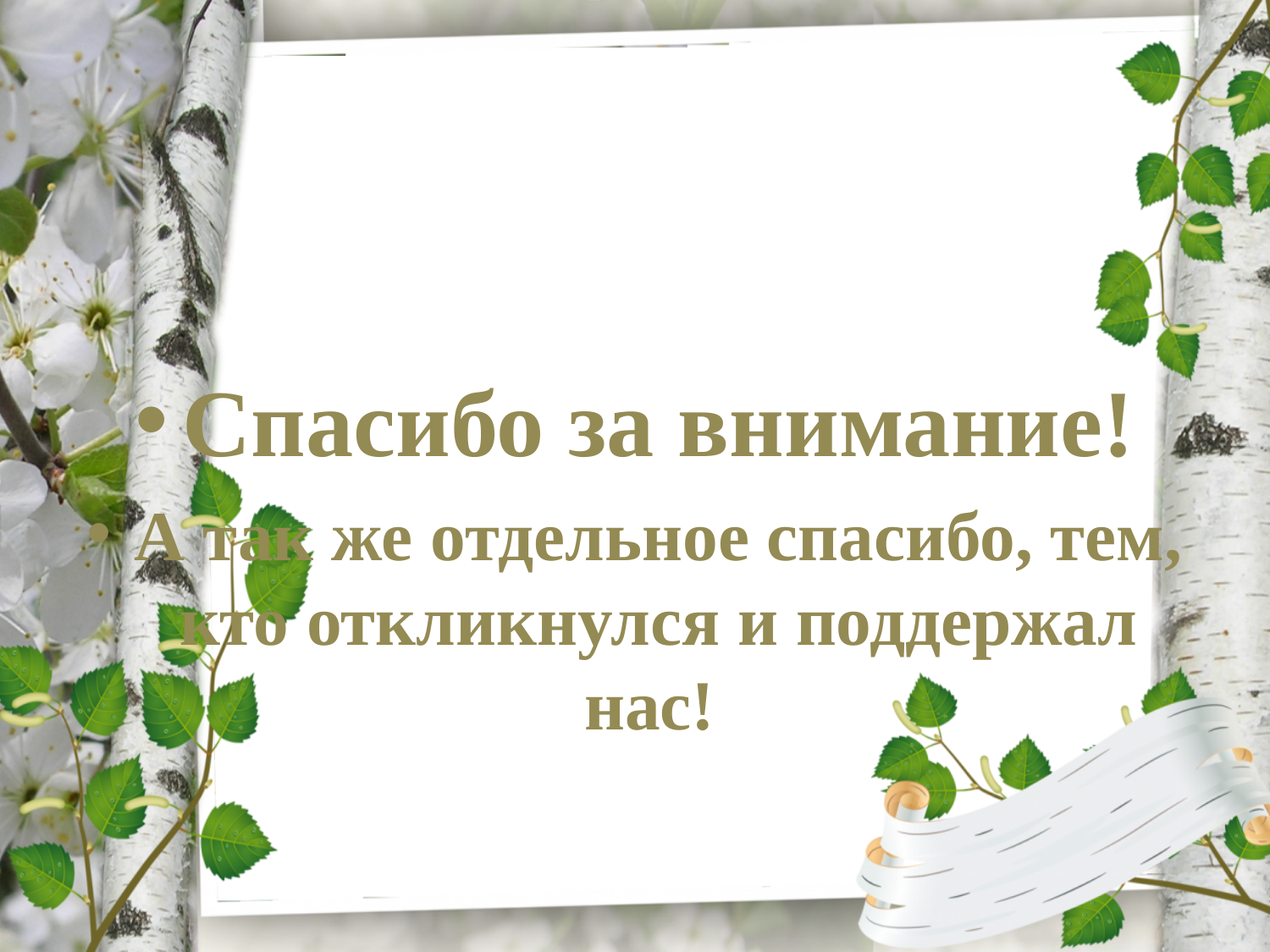

#

Спасибо за внимание!
А так же отдельное спасибо, тем, кто откликнулся и поддержал нас!